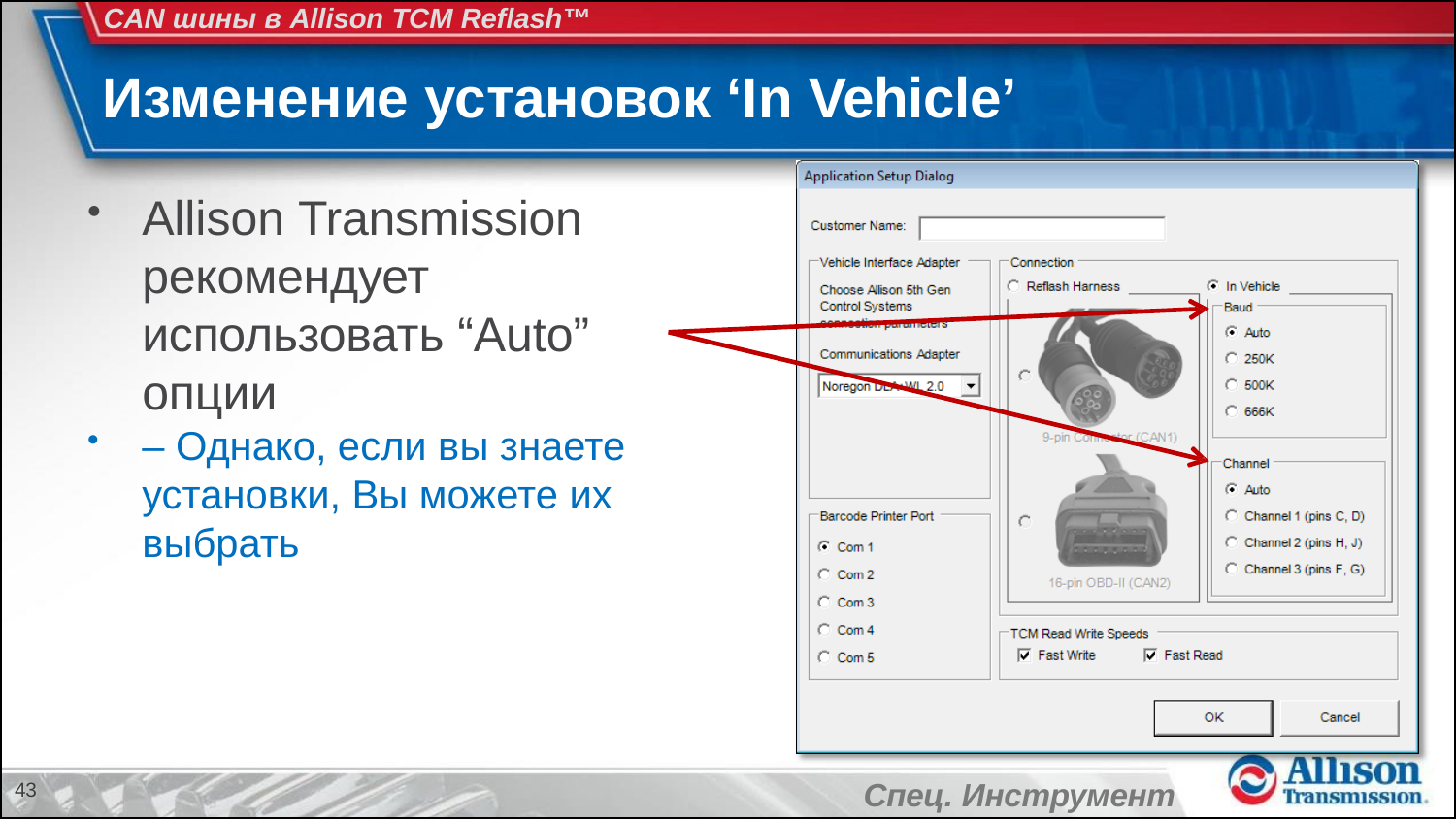

CAN шины в Allison TCM Reflash™
# Изменение установок ‘In Vehicle’

Allison Transmission  рекомендует использовать “Auto” опции
– Однако, если вы знаете установки, Вы можете их выбрать

43
Спец. Инструмент